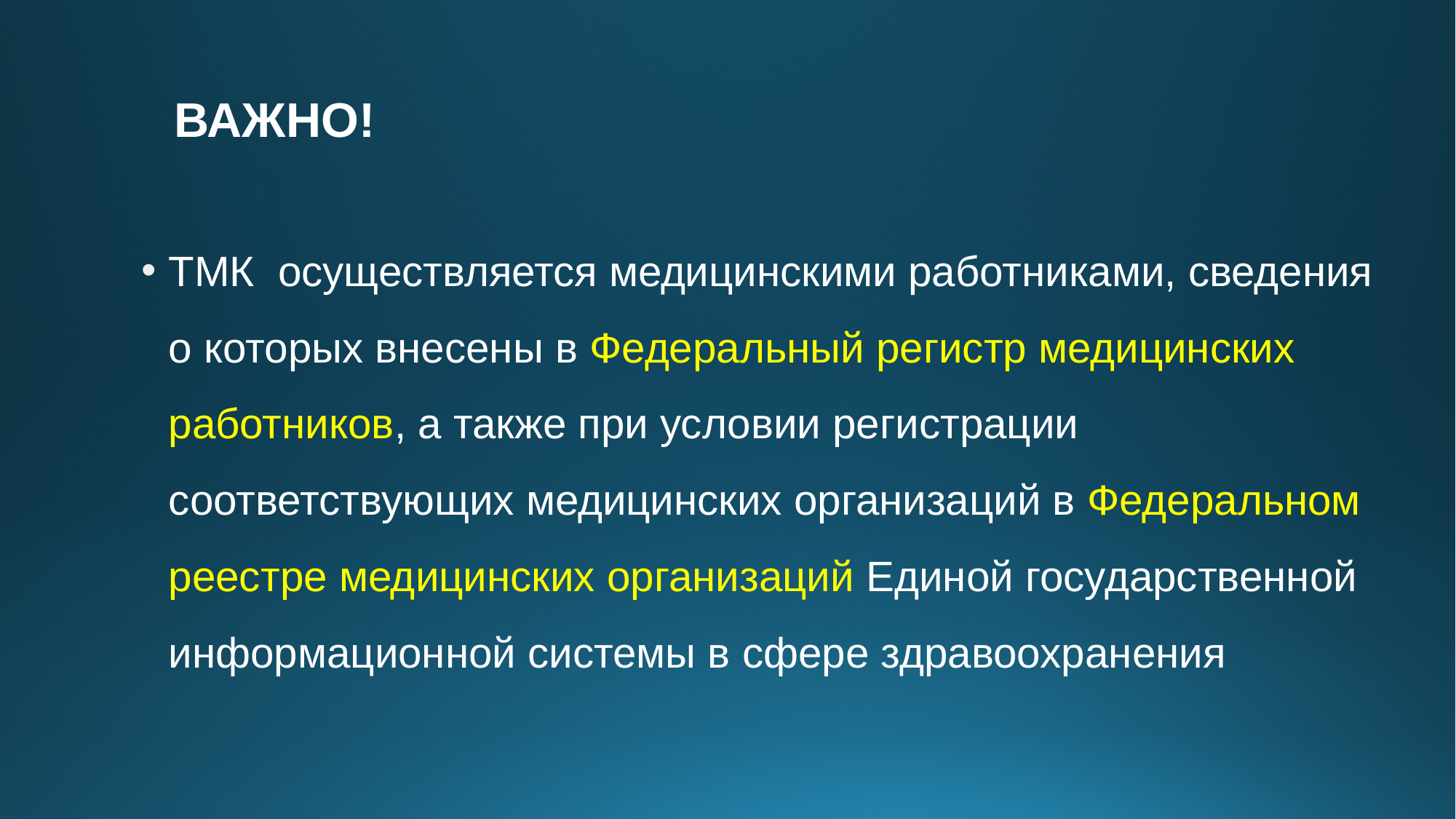

ВАЖНО!
ТМК  осуществляется медицинскими работниками, сведения о которых внесены в Федеральный регистр медицинских работников, а также при условии регистрации соответствующих медицинских организаций в Федеральном реестре медицинских организаций Единой государственной информационной системы в сфере здравоохранения